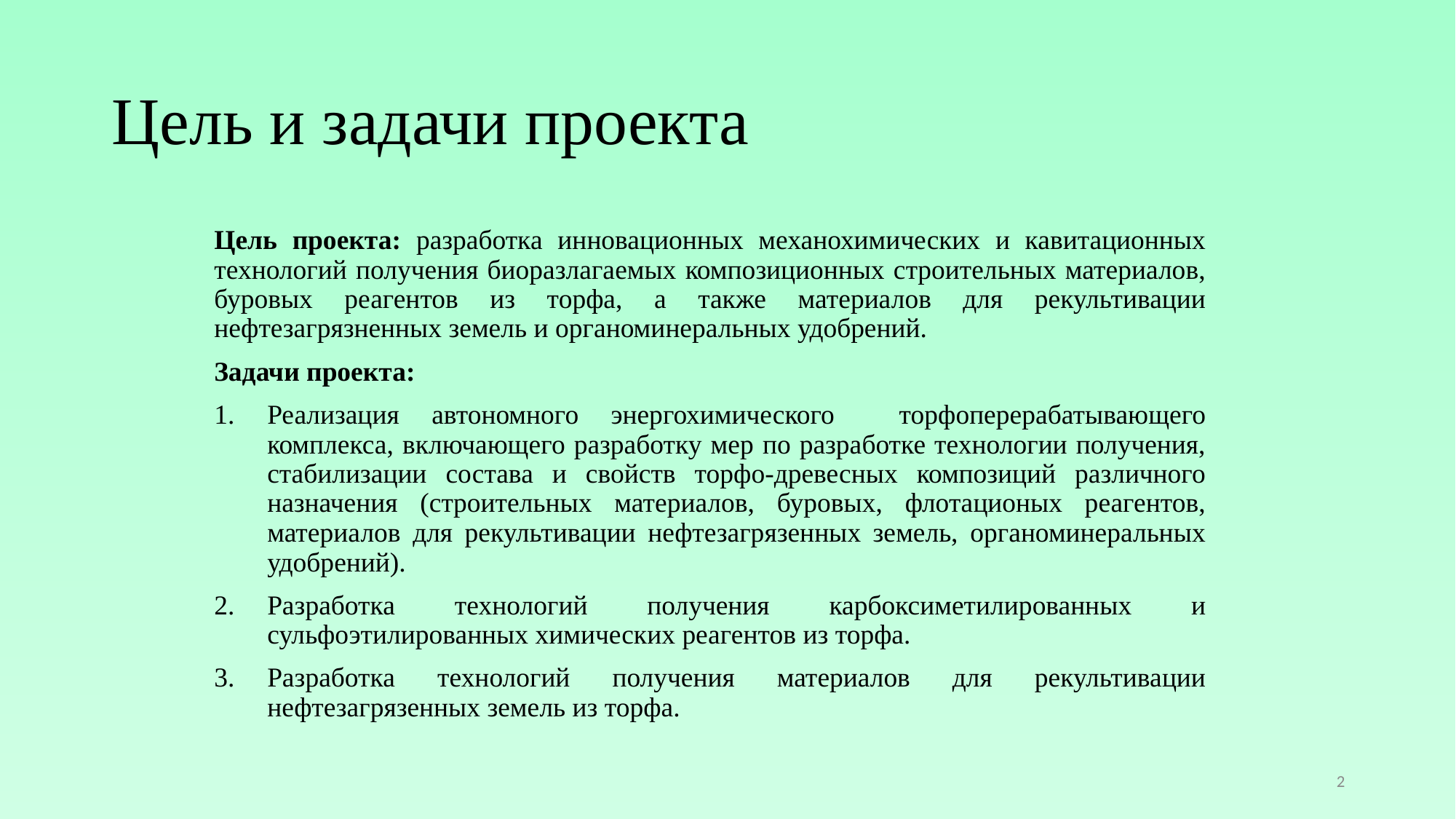

# Цель и задачи проекта
Цель проекта: разработка инновационных механохимических и кавитационных технологий получения биоразлагаемых композиционных строительных материалов, буровых реагентов из торфа, а также материалов для рекультивации нефтезагрязненных земель и органоминеральных удобрений.
Задачи проекта:
Реализация автономного энергохимического  торфоперерабатывающего комплекса, включающего разработку мер по разработке технологии получения, стабилизации состава и свойств торфо-древесных композиций различного назначения (строительных материалов, буровых, флотационых реагентов, материалов для рекультивации нефтезагрязенных земель, органоминеральных удобрений).
Разработка технологий получения карбоксиметилированных и сульфоэтилированных химических реагентов из торфа.
Разработка технологий получения материалов для рекультивации нефтезагрязенных земель из торфа.

2